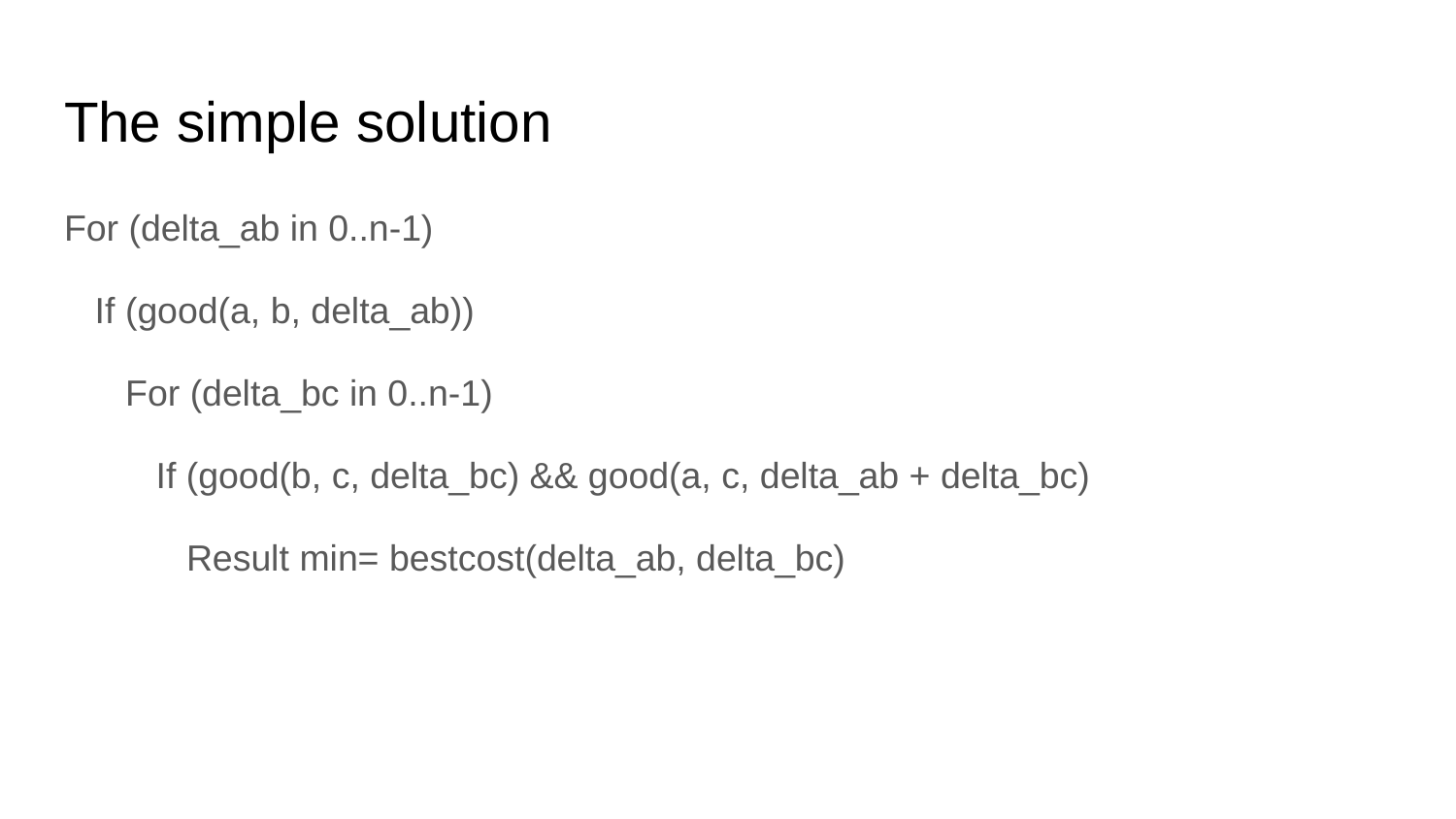

# The simple solution
For (delta_ab in 0..n-1)
   If (good(a, b, delta_ab))
      For (delta_bc in 0..n-1)
         If (good(b, c, delta_bc) && good(a, c, delta_ab + delta_bc)
            Result min= bestcost(delta_ab, delta_bc)